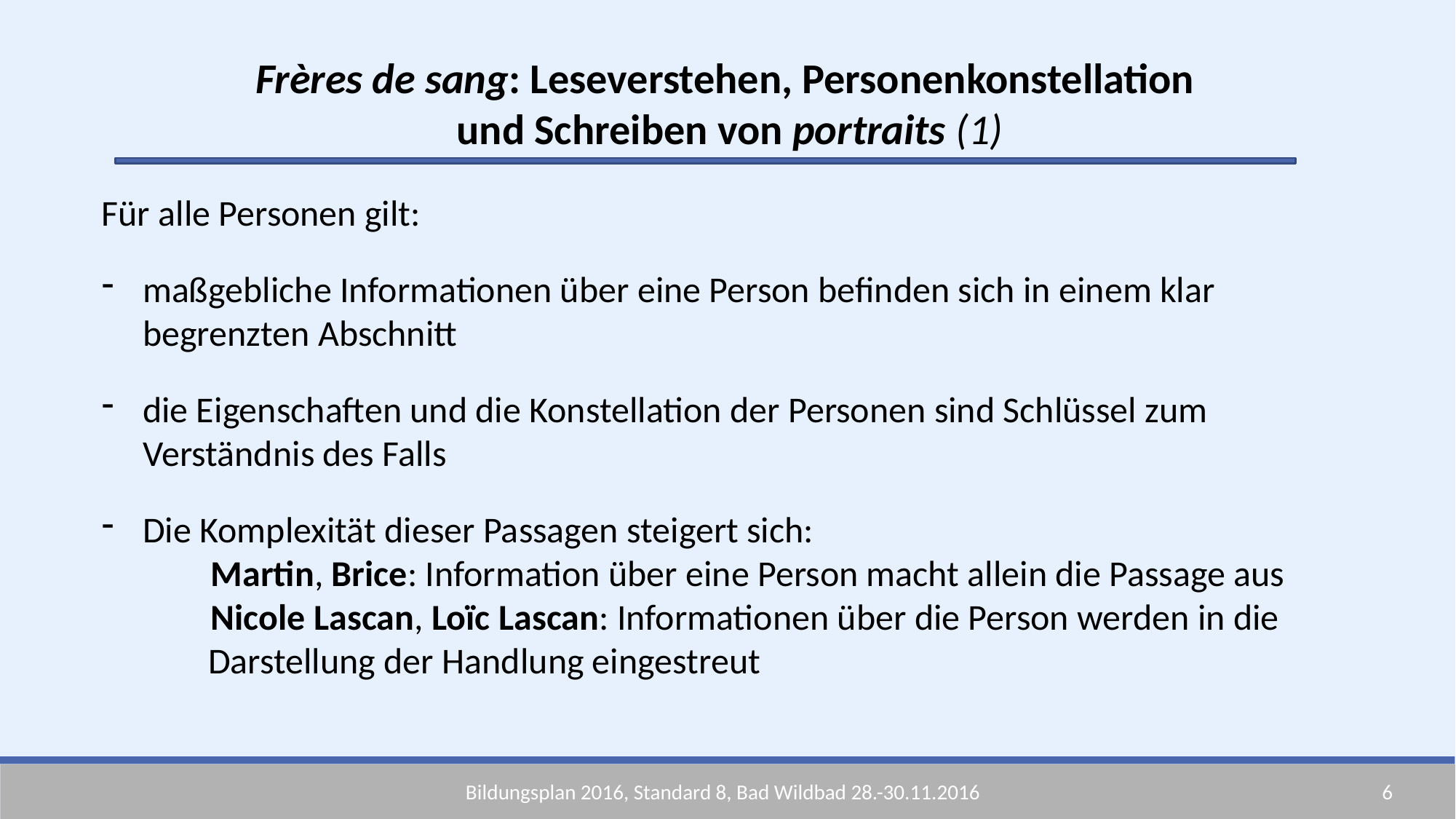

Frères de sang: Leseverstehen, Personenkonstellation
und Schreiben von portraits (1)

Für alle Personen gilt:

maßgebliche Informationen über eine Person befinden sich in einem klar begrenzten Abschnitt

die Eigenschaften und die Konstellation der Personen sind Schlüssel zum Verständnis des Falls

Die Komplexität dieser Passagen steigert sich:
	Martin, Brice: Information über eine Person macht allein die Passage aus
	Nicole Lascan, Loïc Lascan: Informationen über die Person werden in die
             Darstellung der Handlung eingestreut